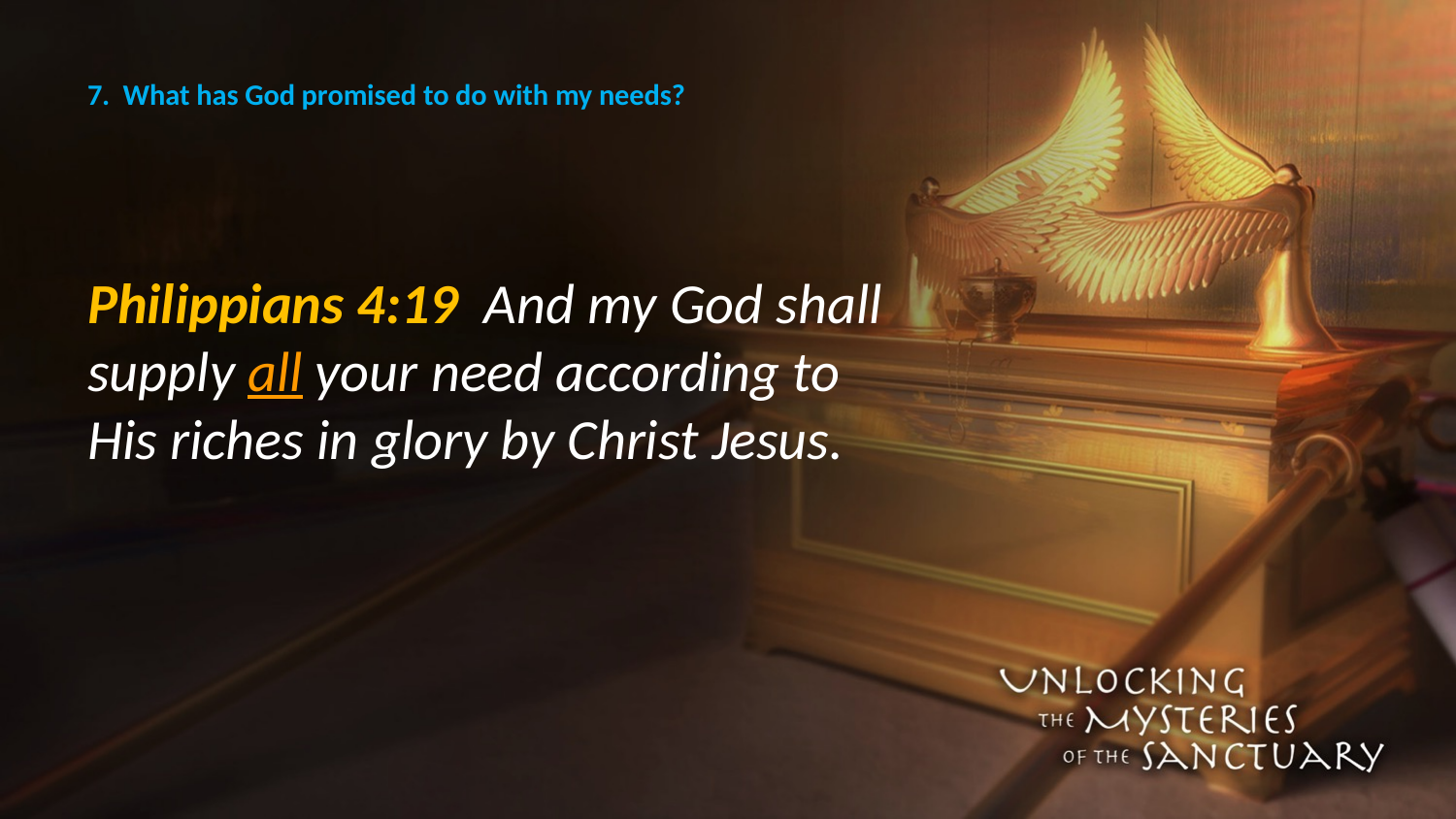

# 7.  What has God promised to do with my needs?

Philippians 4:19  And my God shall supply all your need according to His riches in glory by Christ Jesus.